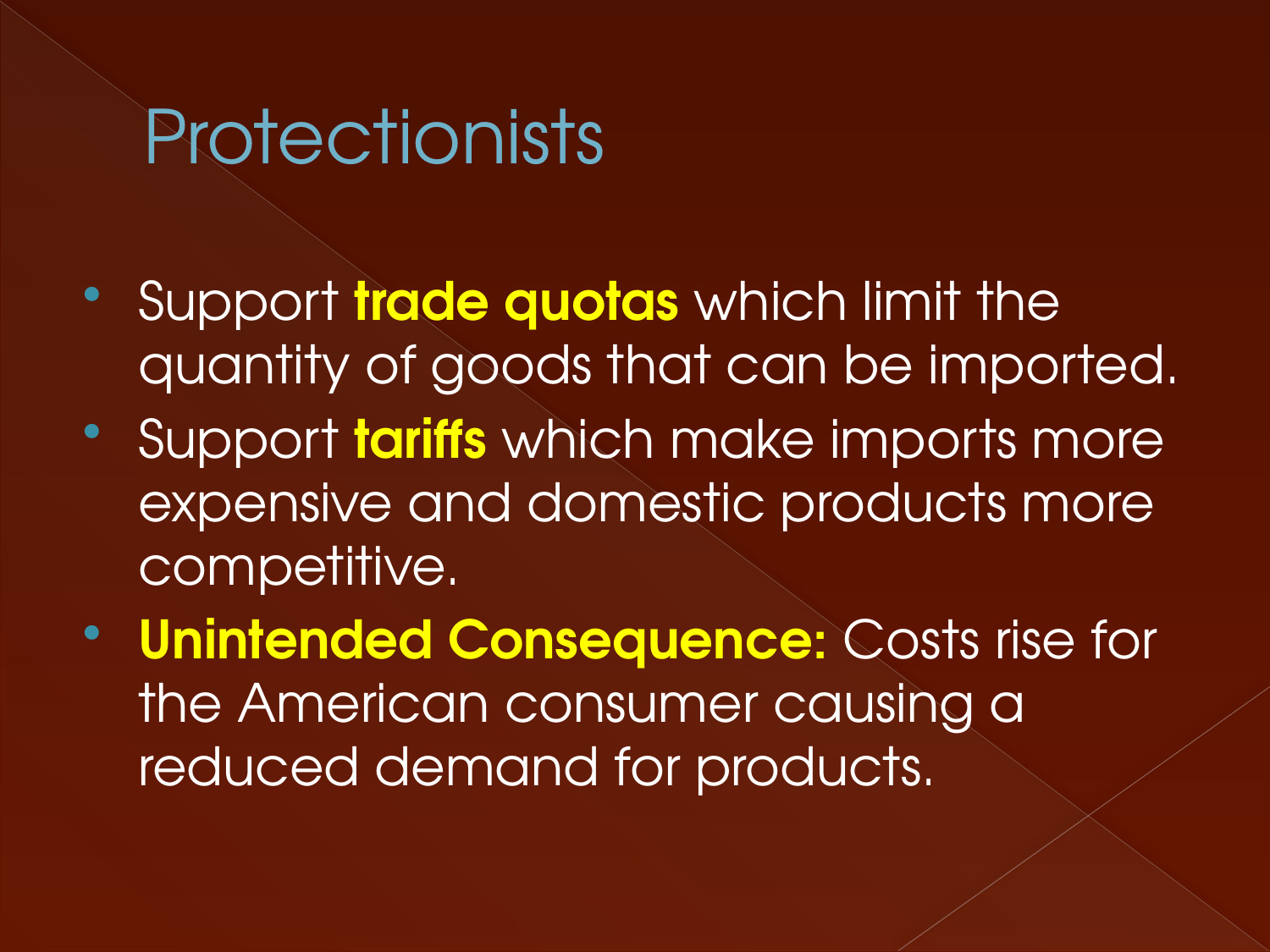

# Protectionists
Support trade quotas which limit the quantity of goods that can be imported.
Support tariffs which make imports more expensive and domestic products more competitive.
Unintended Consequence: Costs rise for the American consumer causing a reduced demand for products.